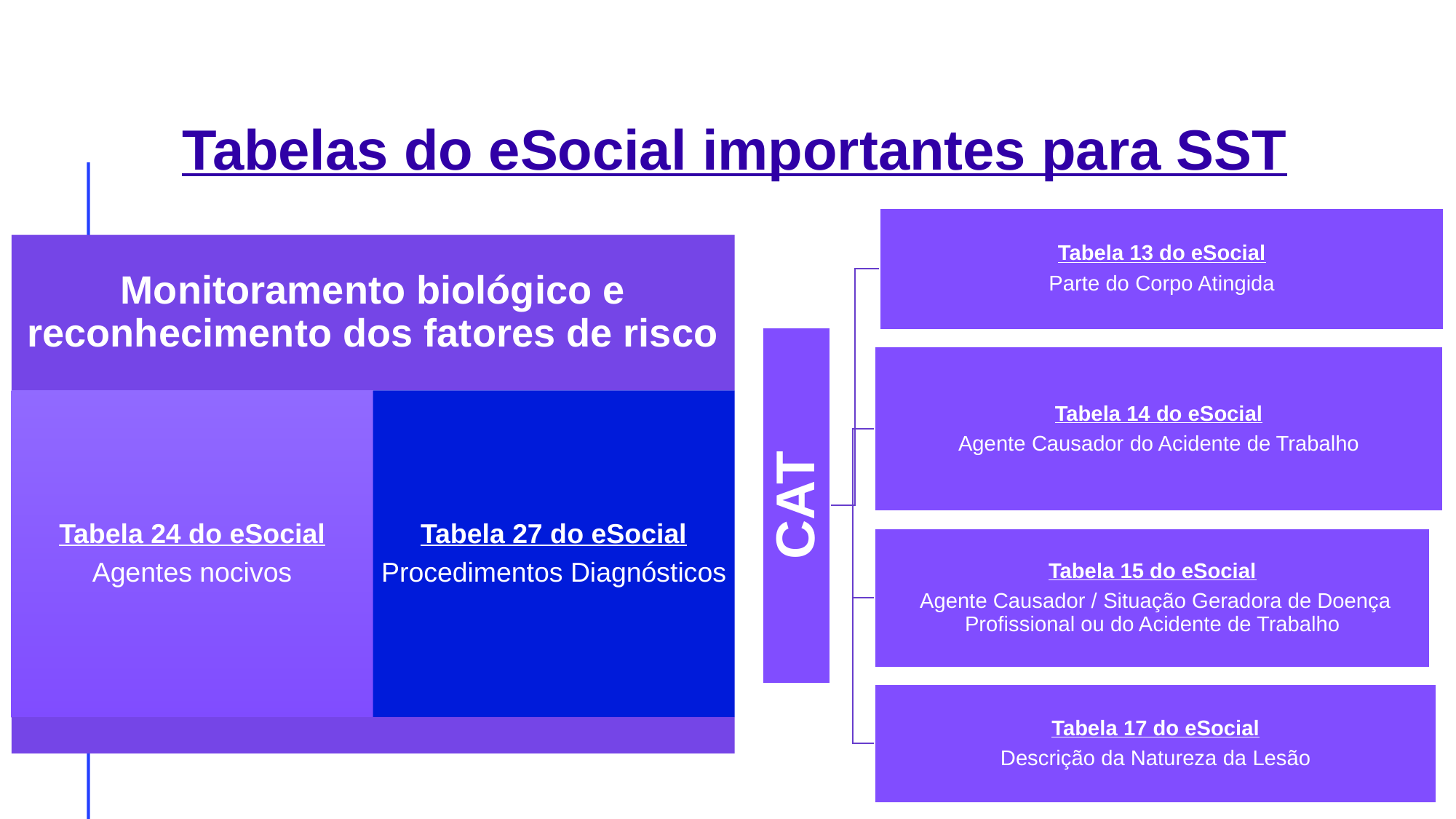

Tabelas do eSocial importantes para SST

CAT
Tabela 13 do eSocial
Parte do Corpo Atingida
Tabela 14 do eSocial
Agente Causador do Acidente de Trabalho
Tabela 15 do eSocial
 Agente Causador / Situação Geradora de Doença Profissional ou do Acidente de Trabalho
Tabela 17 do eSocial
Descrição da Natureza da Lesão
Monitoramento biológico e reconhecimento dos fatores de risco
Tabela 24 do eSocial
Agentes nocivos
Tabela 27 do eSocial
Procedimentos Diagnósticos